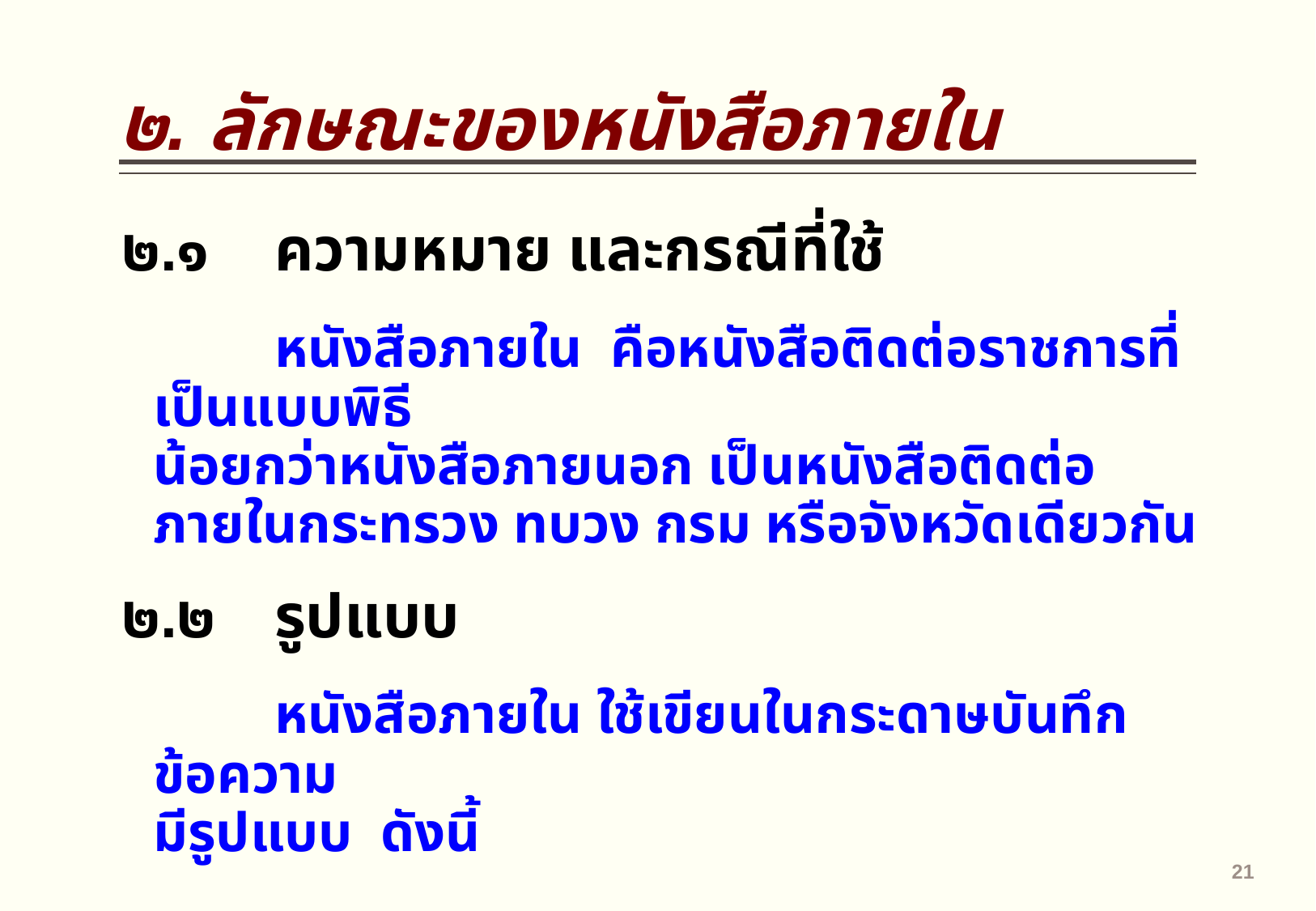

๒. ลักษณะของหนังสือภายใน
๒.๑	ความหมาย และกรณีที่ใช้
		หนังสือภายใน  คือหนังสือติดต่อราชการที่เป็นแบบพิธี
น้อยกว่าหนังสือภายนอก เป็นหนังสือติดต่อภายในกระทรวง ทบวง กรม หรือจังหวัดเดียวกัน
๒.๒	รูปแบบ
 		หนังสือภายใน ใช้เขียนในกระดาษบันทึกข้อความ
มีรูปแบบ  ดังนี้
21